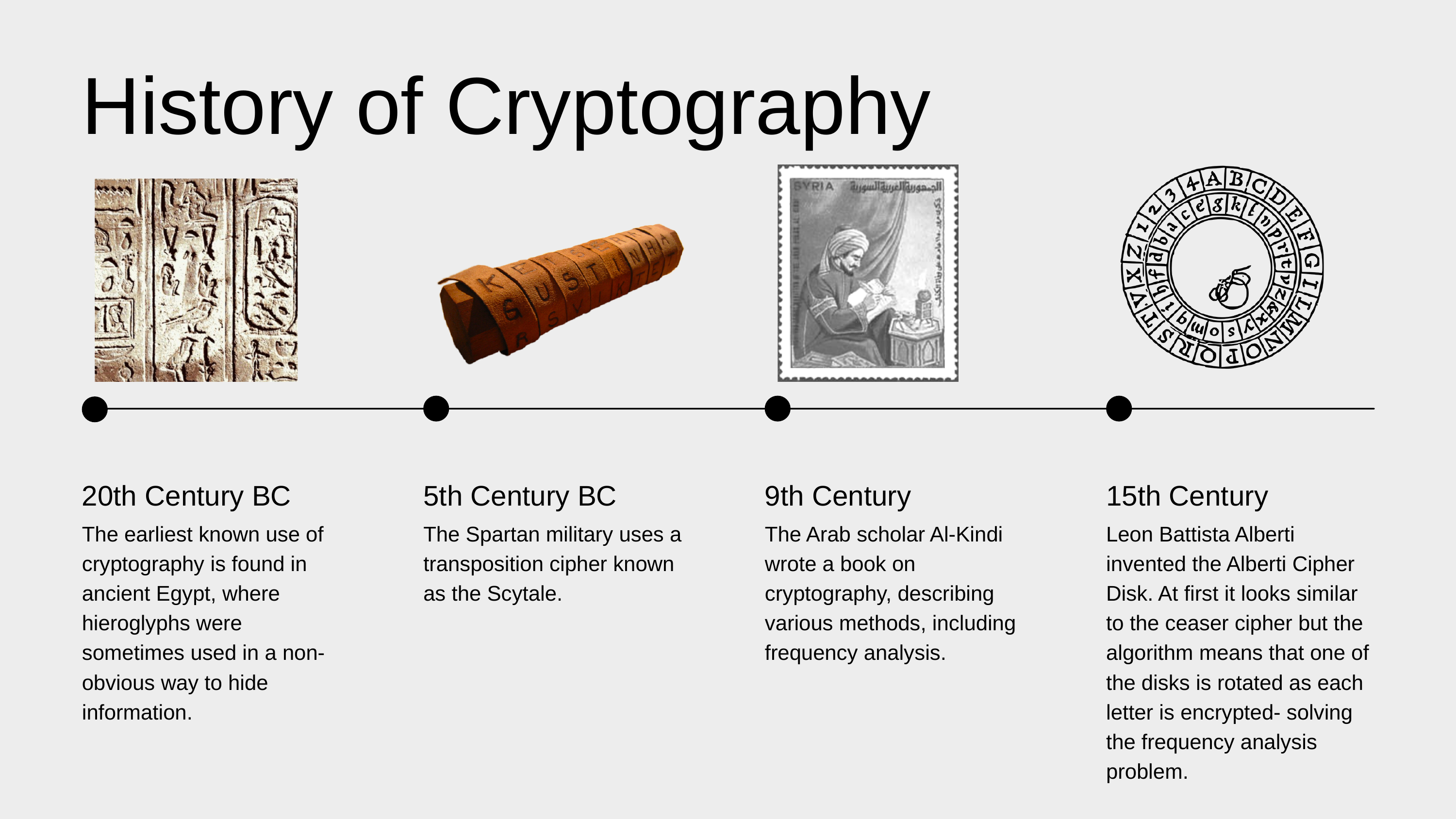

History of Cryptography

20th Century BC
5th Century BC
9th Century
15th Century
The earliest known use of cryptography is found in ancient Egypt, where hieroglyphs were sometimes used in a non-obvious way to hide information.
The Spartan military uses a transposition cipher known as the Scytale.
The Arab scholar Al-Kindi wrote a book on cryptography, describing various methods, including frequency analysis.
Leon Battista Alberti invented the Alberti Cipher Disk. At first it looks similar to the ceaser cipher but the algorithm means that one of the disks is rotated as each letter is encrypted- solving the frequency analysis problem.